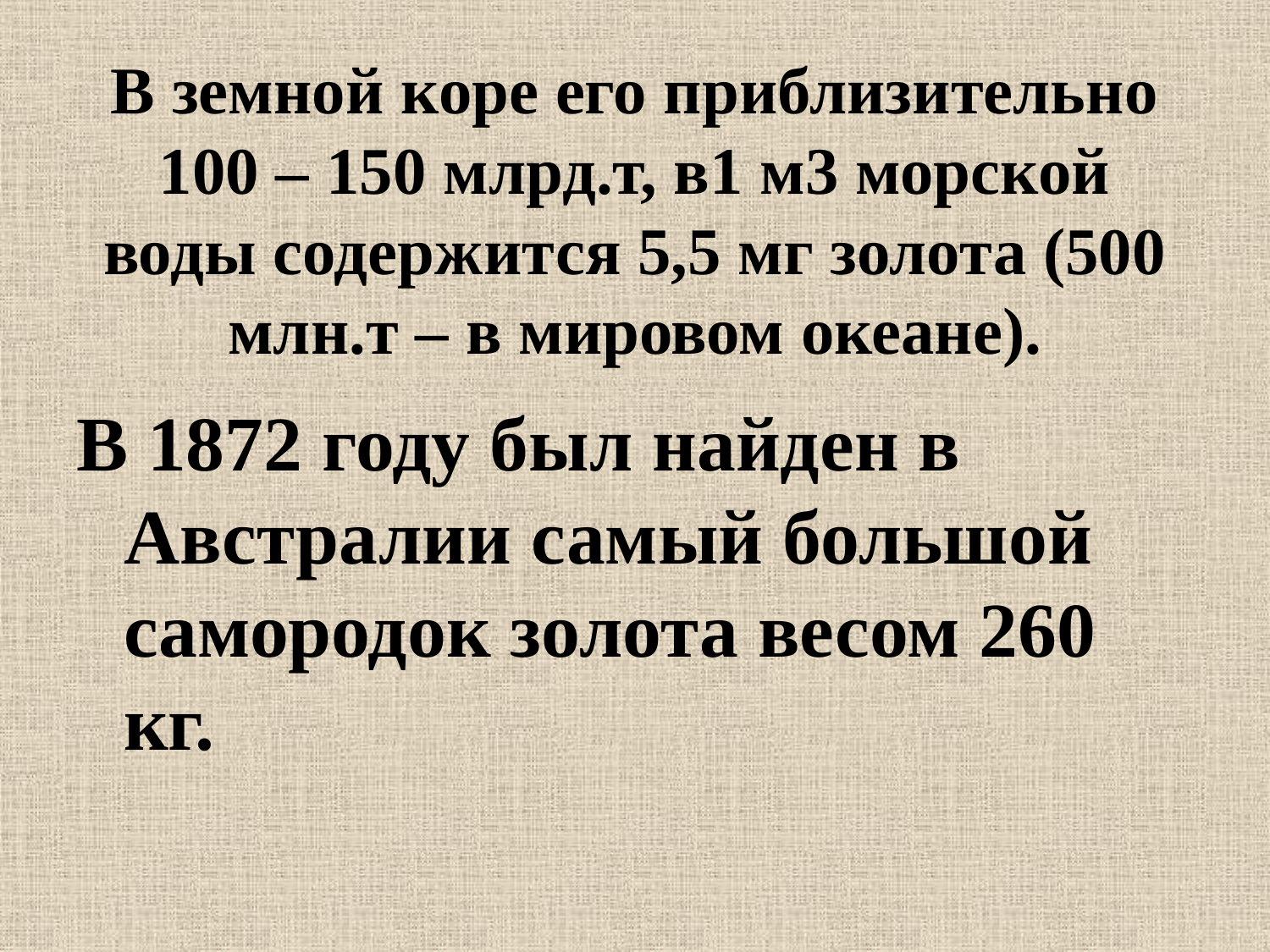

# В земной коре его приблизительно 100 – 150 млрд.т, в1 м3 морской воды содержится 5,5 мг золота (500 млн.т – в мировом океане).
В 1872 году был найден в Австралии самый большой самородок золота весом 260 кг.